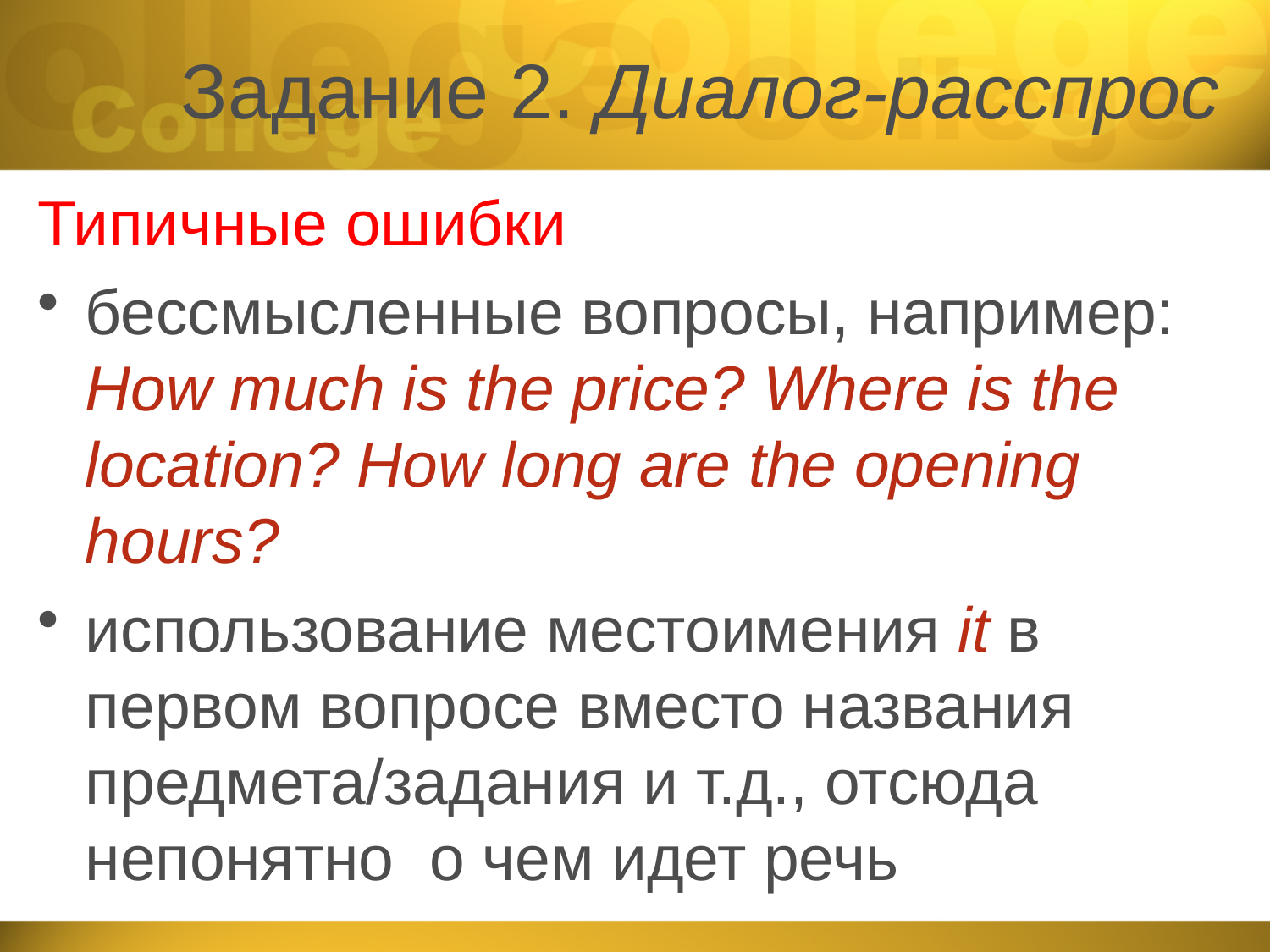

# Задание 2. Диалог-расспрос
Типичные ошибки
бессмысленные вопросы, например: How much is the price? Where is the location? How long are the opening hours?
использование местоимения it в первом вопросе вместо названия предмета/задания и т.д., отсюда непонятно  о чем идет речь